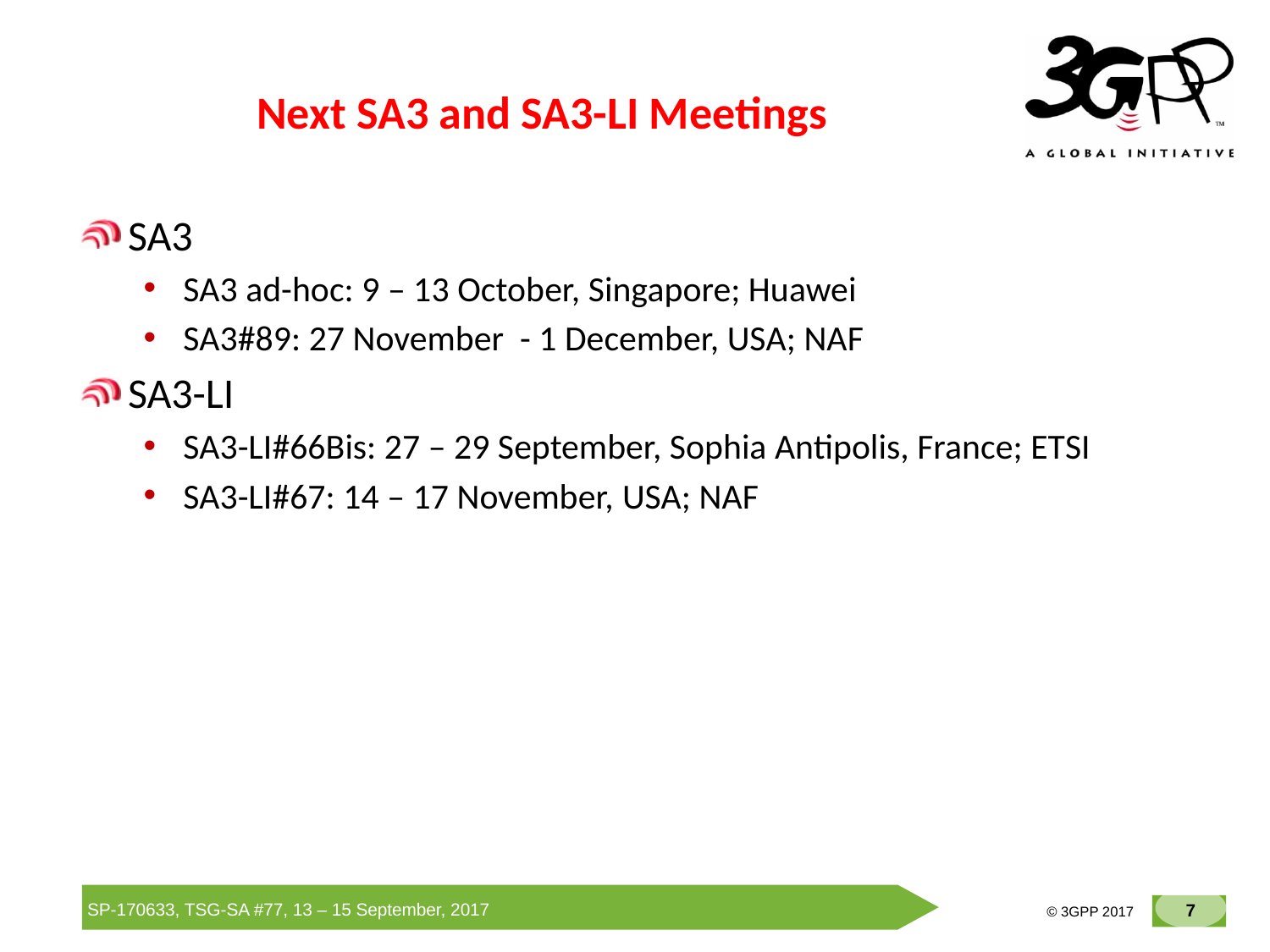

# Next SA3 and SA3-LI Meetings
SA3
SA3 ad-hoc: 9 – 13 October, Singapore; Huawei
SA3#89: 27 November  - 1 December, USA; NAF
SA3-LI
SA3-LI#66Bis: 27 – 29 September, Sophia Antipolis, France; ETSI
SA3-LI#67: 14 – 17 November, USA; NAF